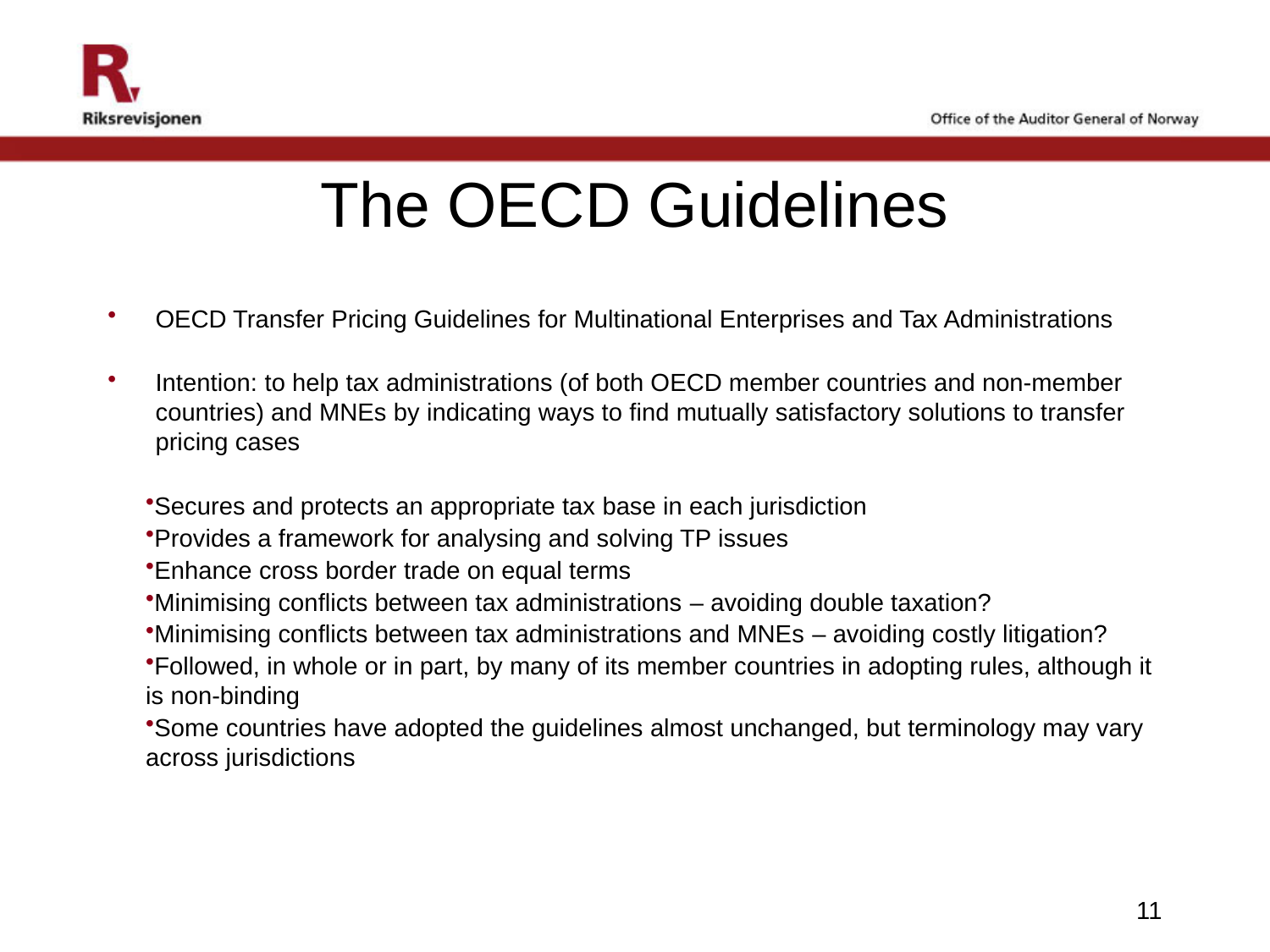

# The OECD Guidelines
OECD Transfer Pricing Guidelines for Multinational Enterprises and Tax Administrations

Intention: to help tax administrations (of both OECD member countries and non-member countries) and MNEs by indicating ways to find mutually satisfactory solutions to transfer pricing cases

Secures and protects an appropriate tax base in each jurisdiction
Provides a framework for analysing and solving TP issues
Enhance cross border trade on equal terms
Minimising conflicts between tax administrations – avoiding double taxation?
Minimising conflicts between tax administrations and MNEs – avoiding costly litigation?
Followed, in whole or in part, by many of its member countries in adopting rules, although it is non-binding
Some countries have adopted the guidelines almost unchanged, but terminology may vary across jurisdictions

11